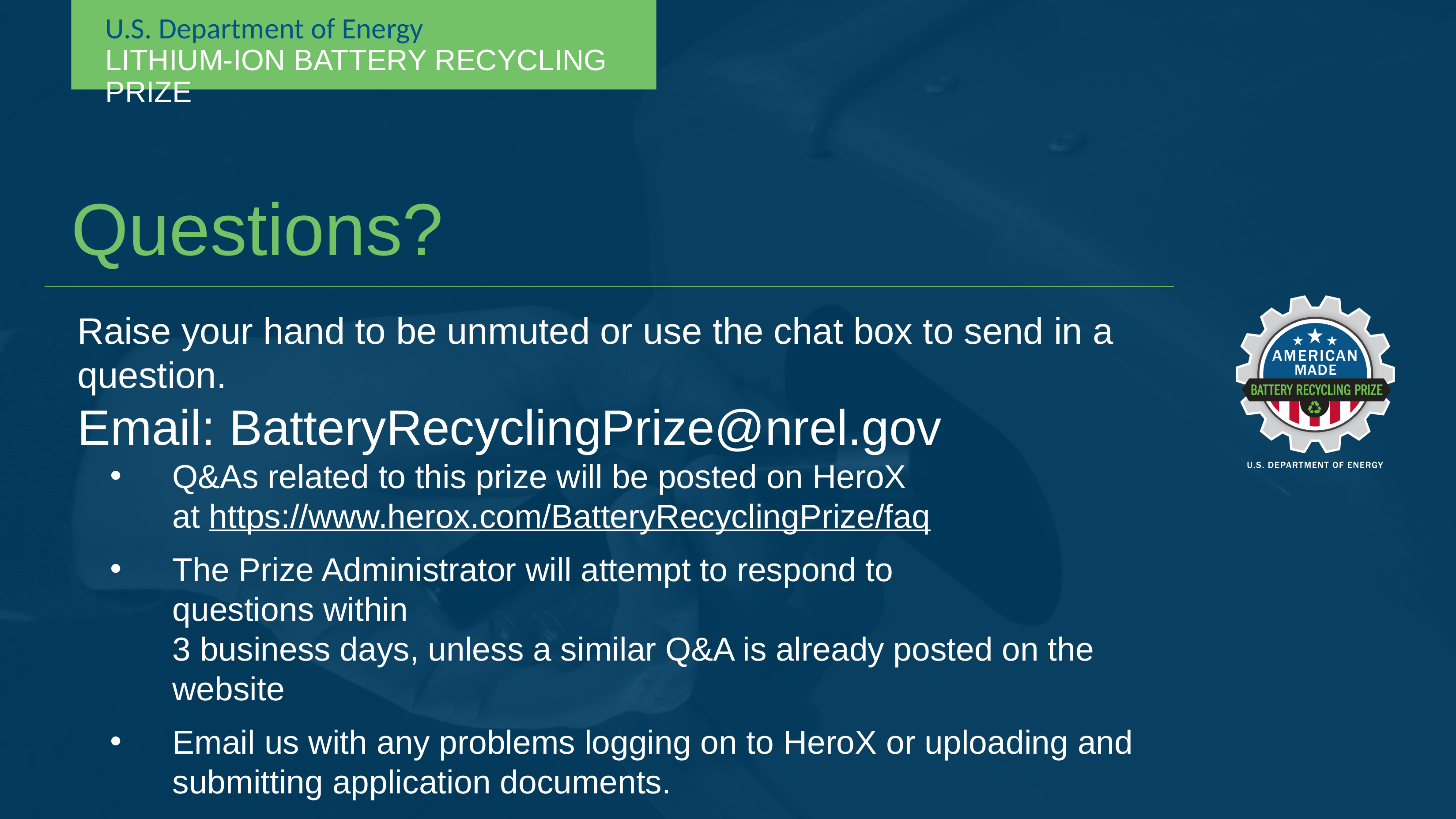

# Questions?
Raise your hand to be unmuted or use the chat box to send in a question.
Email: BatteryRecyclingPrize@nrel.gov
Q&As related to this prize will be posted on HeroX at https://www.herox.com/BatteryRecyclingPrize/faq
The Prize Administrator will attempt to respond to questions within 
3 business days, unless a similar Q&A is already posted on the website
Email us with any problems logging on to HeroX or uploading and submitting application documents.